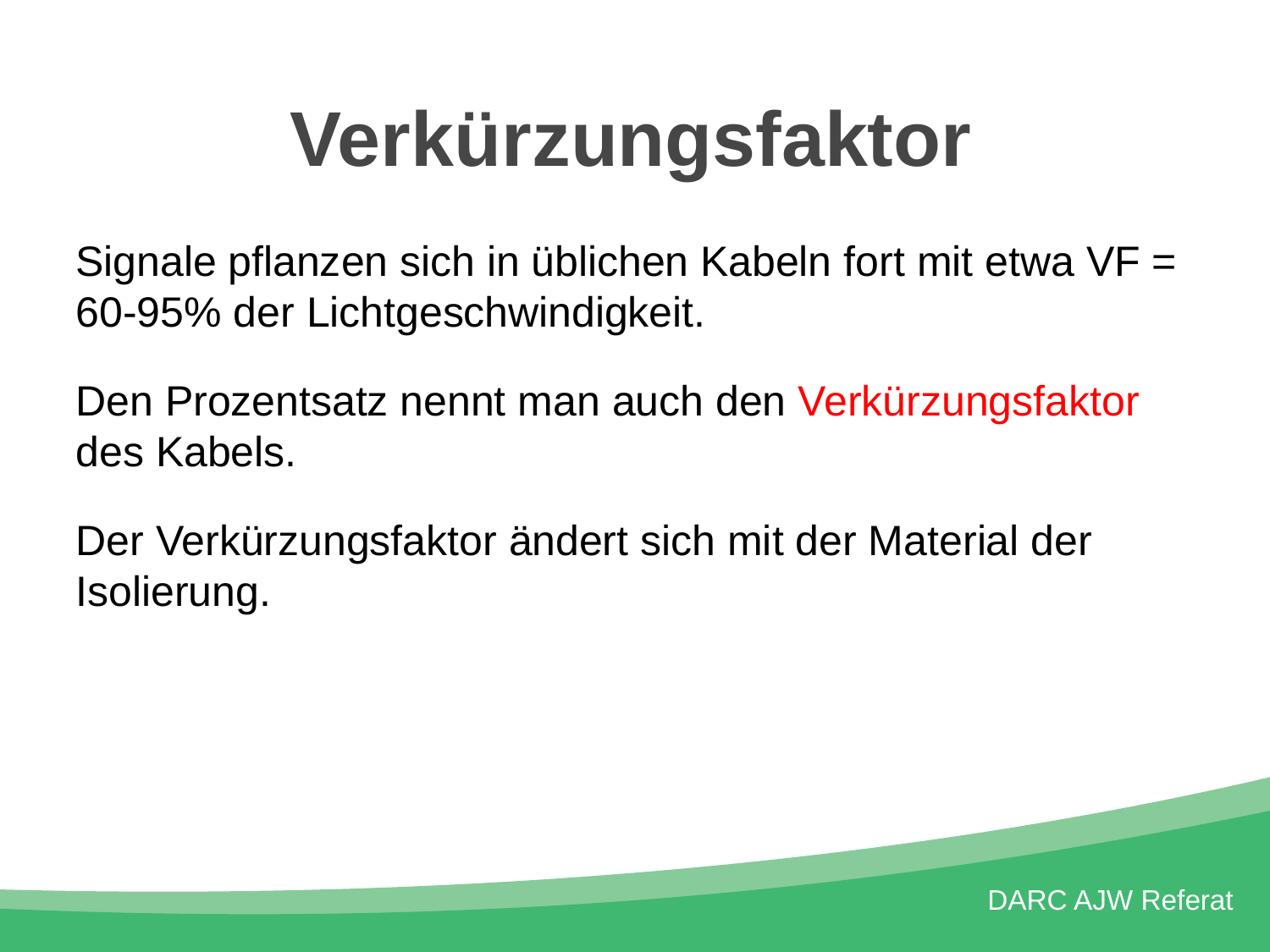

Verkürzungsfaktor
Signale pflanzen sich in üblichen Kabeln fort mit etwa VF = 60-95% der Lichtgeschwindigkeit.
Den Prozentsatz nennt man auch den Verkürzungsfaktor des Kabels.
Der Verkürzungsfaktor ändert sich mit der Material der Isolierung.